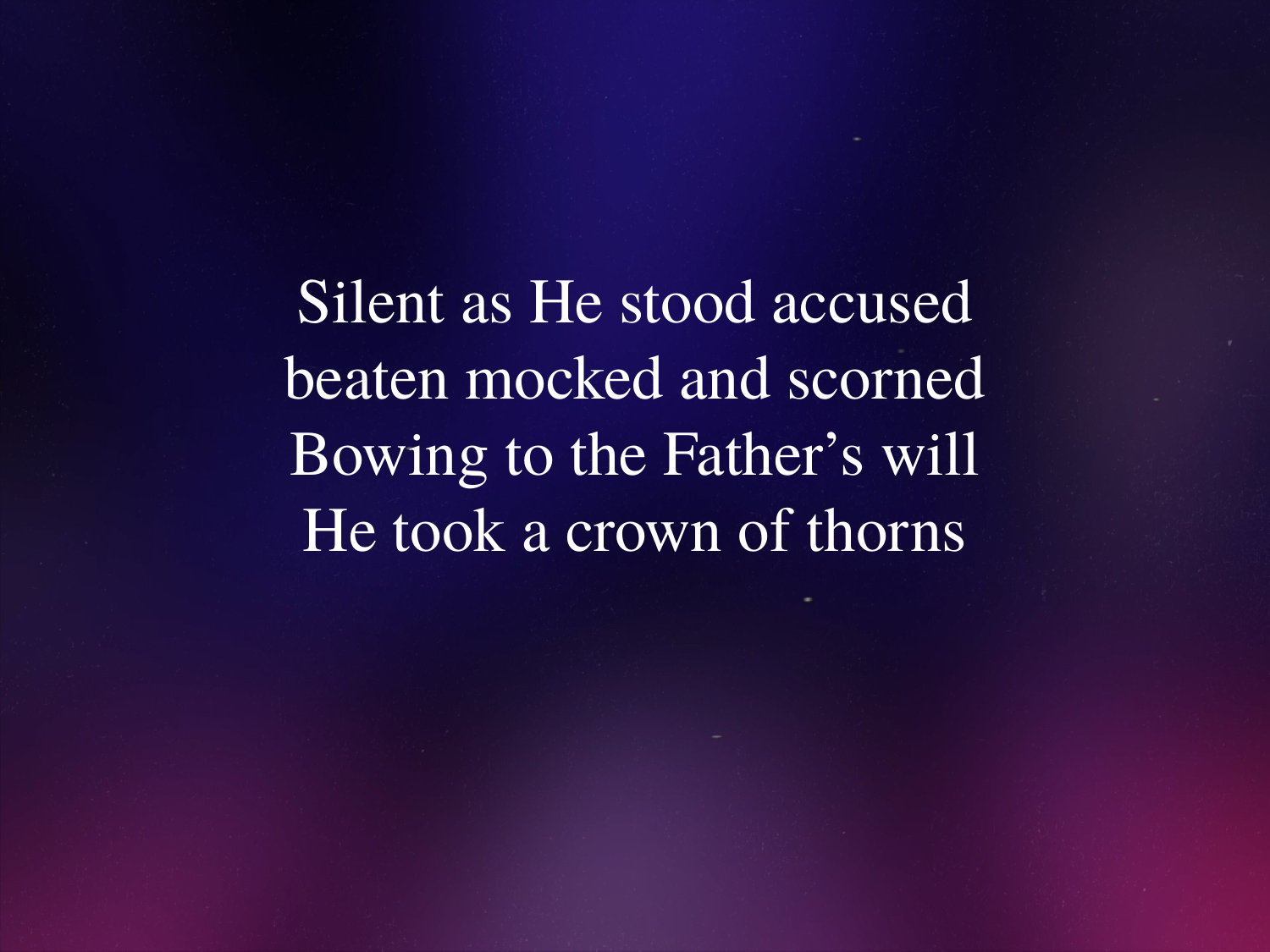

# Silent as He stood accused beaten mocked and scorned Bowing to the Father’s will He took a crown of thorns